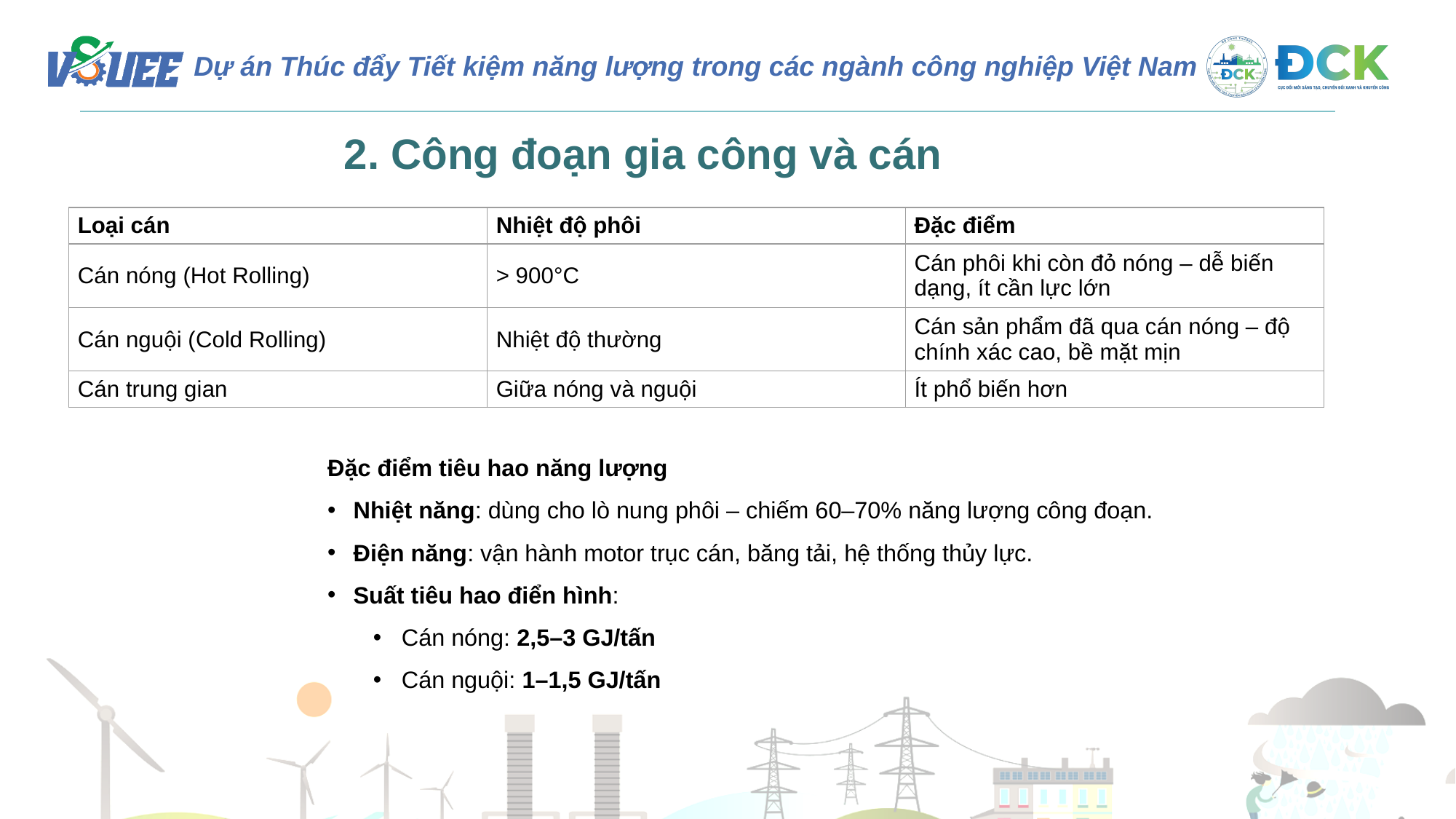

2. Công đoạn gia công và cán
| Loại cán | Nhiệt độ phôi | Đặc điểm |
| --- | --- | --- |
| Cán nóng (Hot Rolling) | > 900°C | Cán phôi khi còn đỏ nóng – dễ biến dạng, ít cần lực lớn |
| Cán nguội (Cold Rolling) | Nhiệt độ thường | Cán sản phẩm đã qua cán nóng – độ chính xác cao, bề mặt mịn |
| Cán trung gian | Giữa nóng và nguội | Ít phổ biến hơn |
Đặc điểm tiêu hao năng lượng
Nhiệt năng: dùng cho lò nung phôi – chiếm 60–70% năng lượng công đoạn.
Điện năng: vận hành motor trục cán, băng tải, hệ thống thủy lực.
Suất tiêu hao điển hình:
Cán nóng: 2,5–3 GJ/tấn
Cán nguội: 1–1,5 GJ/tấn